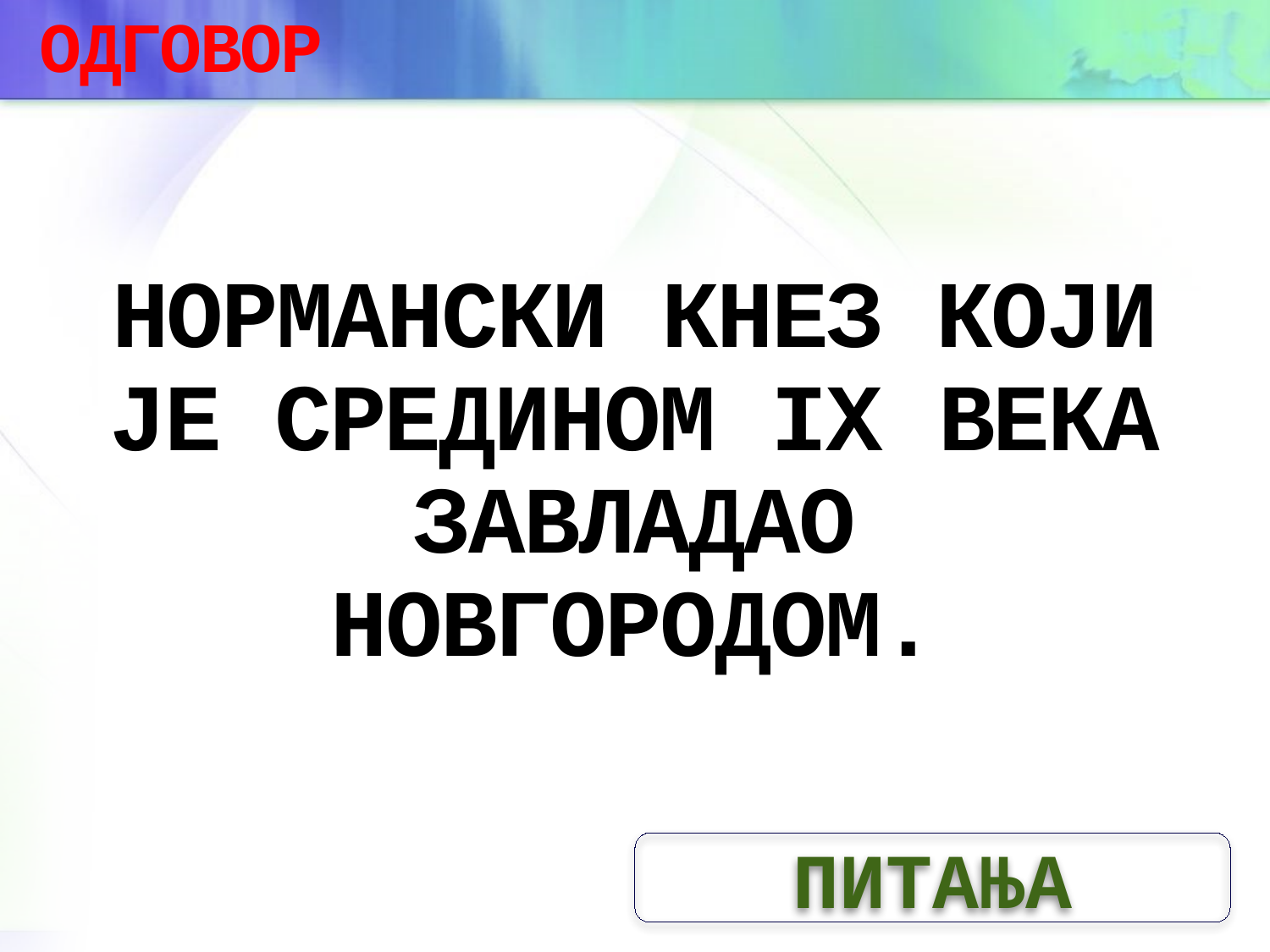

ОДГОВОР
# НОРМАНСКИ КНЕЗ КОЈИ ЈЕ СРЕДИНОМ IX ВЕКА ЗАВЛАДАО НОВГОРОДОМ.
ПИТАЊА